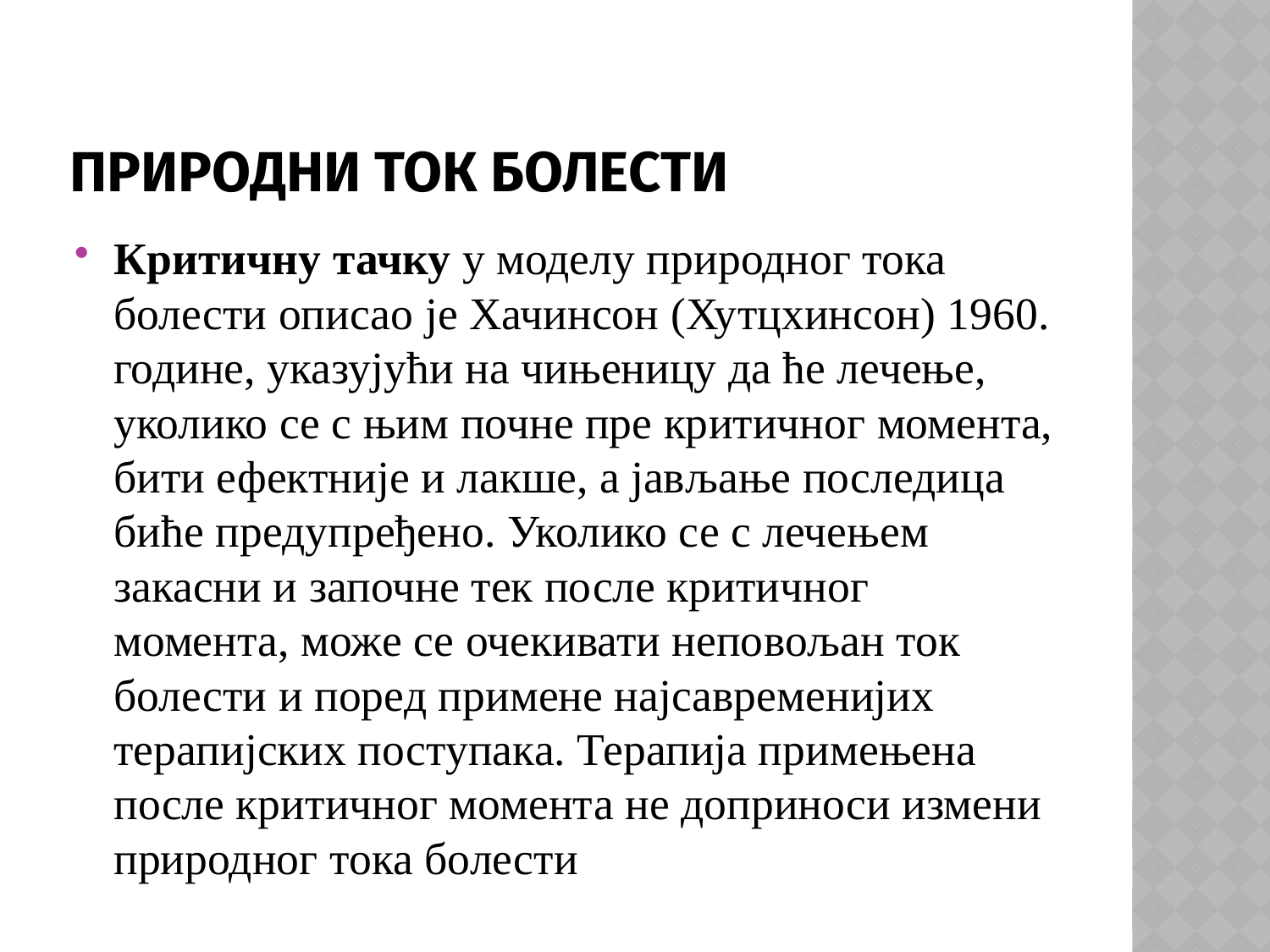

# ПРИРОДНИ ТОК БОЛЕСТИ
Критичну тачку у моделу природног тока болести описао је Хачинсон (Хутцхинсон) 1960. године, указујући на чињеницу да ће лечење, уколико се с њим почне пре критичног момента, бити ефектније и лакше, а јављање последица биће предупређено. Уколико се с лечењем закасни и започне тек после критичног момента, може се очекивати неповољан ток болести и поред примене најсавременијих терапијских поступака. Терапија примењена после критичног момента не доприноси измени природног тока болести